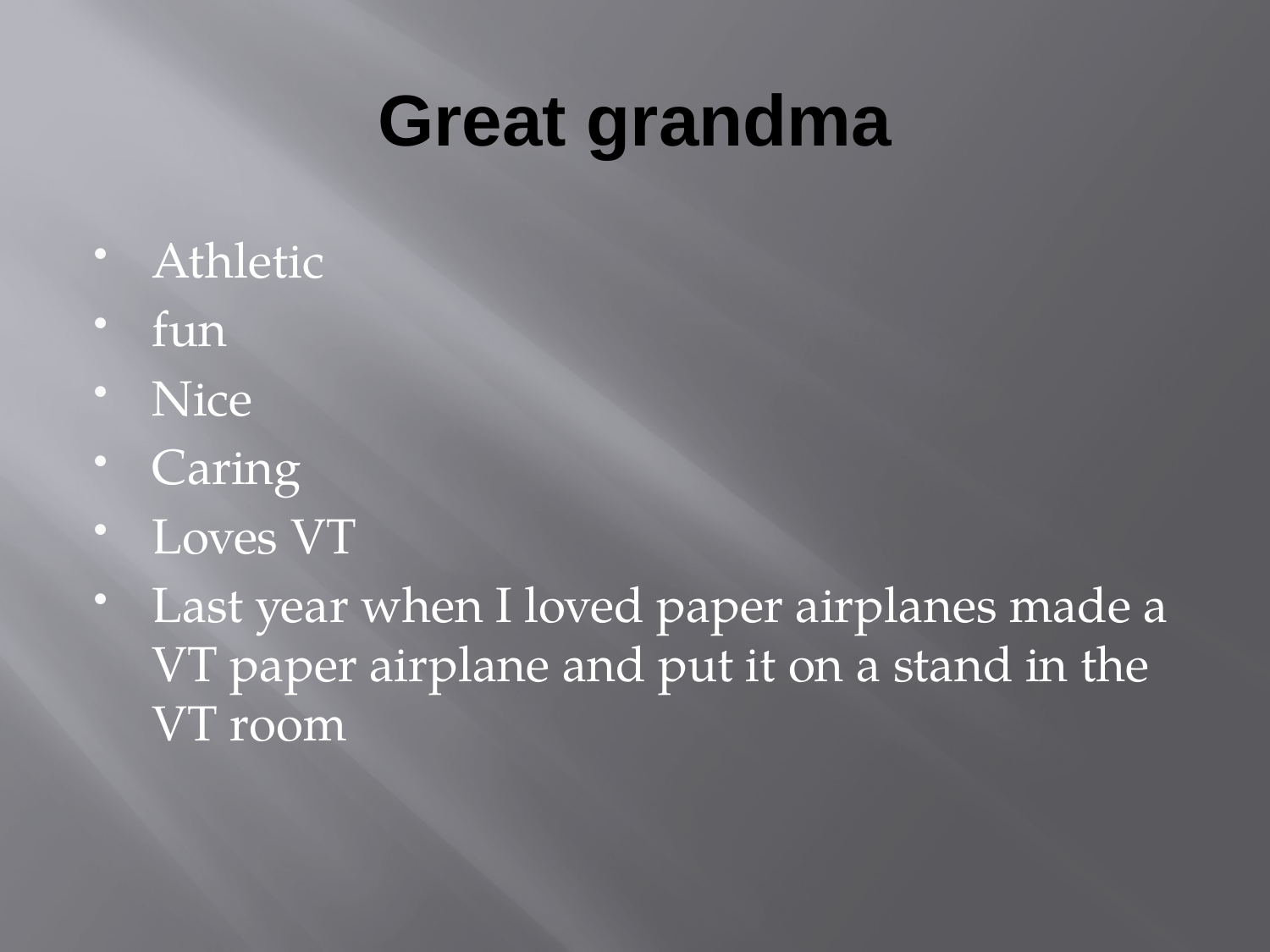

# Great grandma
Athletic
fun
Nice
Caring
Loves VT
Last year when I loved paper airplanes made a VT paper airplane and put it on a stand in the VT room